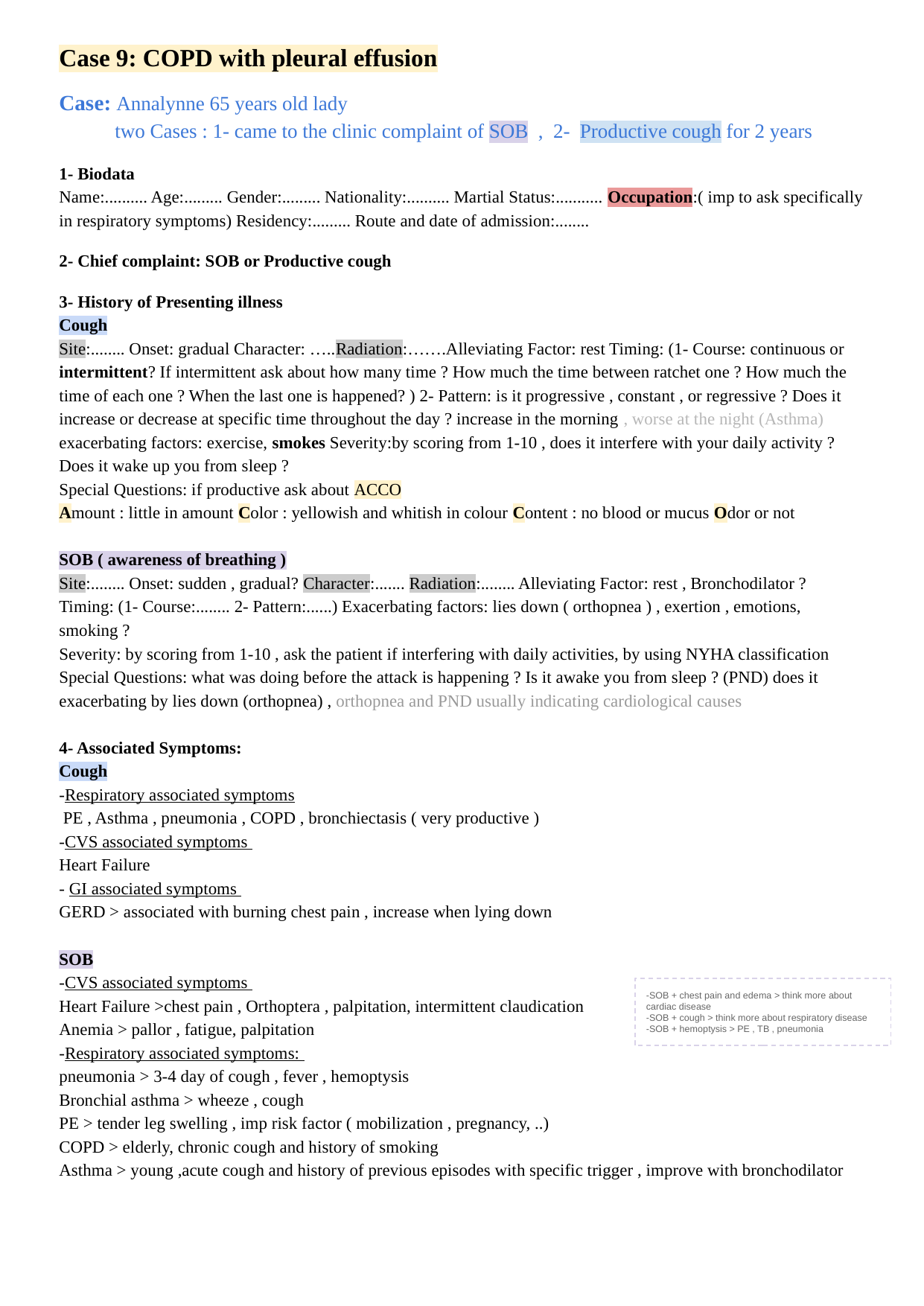

Case 9: COPD with pleural effusion

Case: Annalynne 65 years old lady
two Cases : 1- came to the clinic complaint of SOB  ,  2-  Productive cough for 2 years

1- Biodata
Name:.......... Age:......... Gender:......... Nationality:.......... Martial Status:........... Occupation:( imp to ask specifically in respiratory symptoms) Residency:......... Route and date of admission:........

2- Chief complaint: SOB or Productive cough

3- History of Presenting illness
Cough
Site:........ Onset: gradual Character: …..Radiation:…….Alleviating Factor: rest Timing: (1- Course: continuous or intermittent? If intermittent ask about how many time ? How much the time between ratchet one ? How much the time of each one ? When the last one is happened? ) 2- Pattern: is it progressive , constant , or regressive ? Does it increase or decrease at specific time throughout the day ? increase in the morning , worse at the night (Asthma) exacerbating factors: exercise, smokes Severity:by scoring from 1-10 , does it interfere with your daily activity ? Does it wake up you from sleep ?
Special Questions: if productive ask about ACCO
Amount : little in amount Color : yellowish and whitish in colour Content : no blood or mucus Odor or not

SOB ( awareness of breathing )
Site:........ Onset: sudden , gradual? Character:....... Radiation:........ Alleviating Factor: rest , Bronchodilator ? Timing: (1- Course:........ 2- Pattern:......) Exacerbating factors: lies down ( orthopnea ) , exertion , emotions, smoking ?
Severity: by scoring from 1-10 , ask the patient if interfering with daily activities, by using NYHA classification Special Questions: what was doing before the attack is happening ? Is it awake you from sleep ? (PND) does it exacerbating by lies down (orthopnea) , orthopnea and PND usually indicating cardiological causes

4- Associated Symptoms:
Cough
-Respiratory associated symptoms
 PE , Asthma , pneumonia , COPD , bronchiectasis ( very productive )
-CVS associated symptoms
Heart Failure
- GI associated symptoms
GERD > associated with burning chest pain , increase when lying down

SOB
-CVS associated symptoms
Heart Failure >chest pain , Orthoptera , palpitation, intermittent claudication
Anemia > pallor , fatigue, palpitation
-Respiratory associated symptoms:
pneumonia > 3-4 day of cough , fever , hemoptysis
Bronchial asthma > wheeze , cough
PE > tender leg swelling , imp risk factor ( mobilization , pregnancy, ..)
COPD > elderly, chronic cough and history of smoking
Asthma > young ,acute cough and history of previous episodes with specific trigger , improve with bronchodilator

-SOB + chest pain and edema > think more about cardiac disease
-SOB + cough > think more about respiratory disease
-SOB + hemoptysis > PE , TB , pneumonia